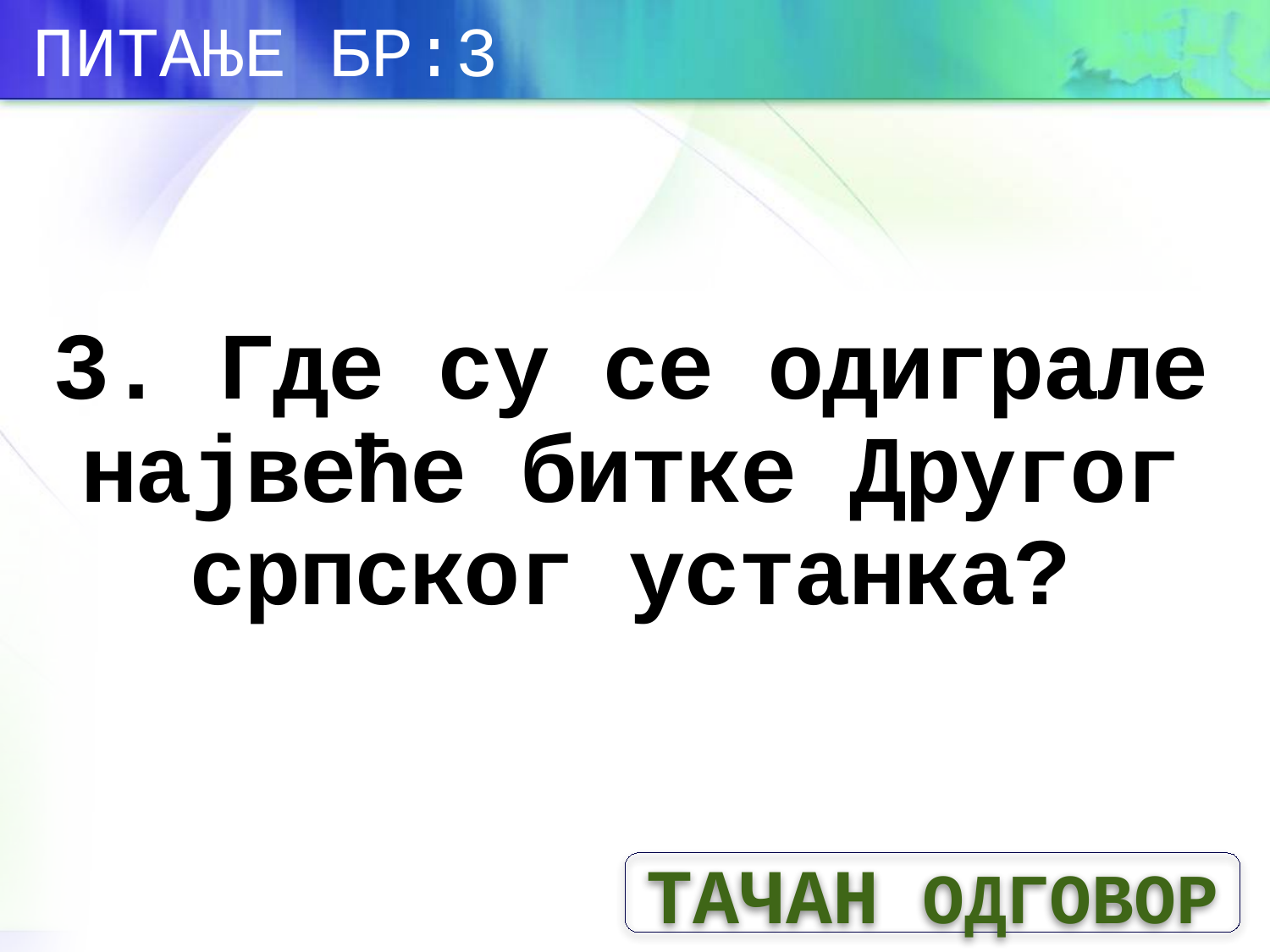

ПИТАЊЕ БР:3
# 3. Где су се одиграле највеће битке Другог српског устанка?
ТАЧАН ОДГОВОР